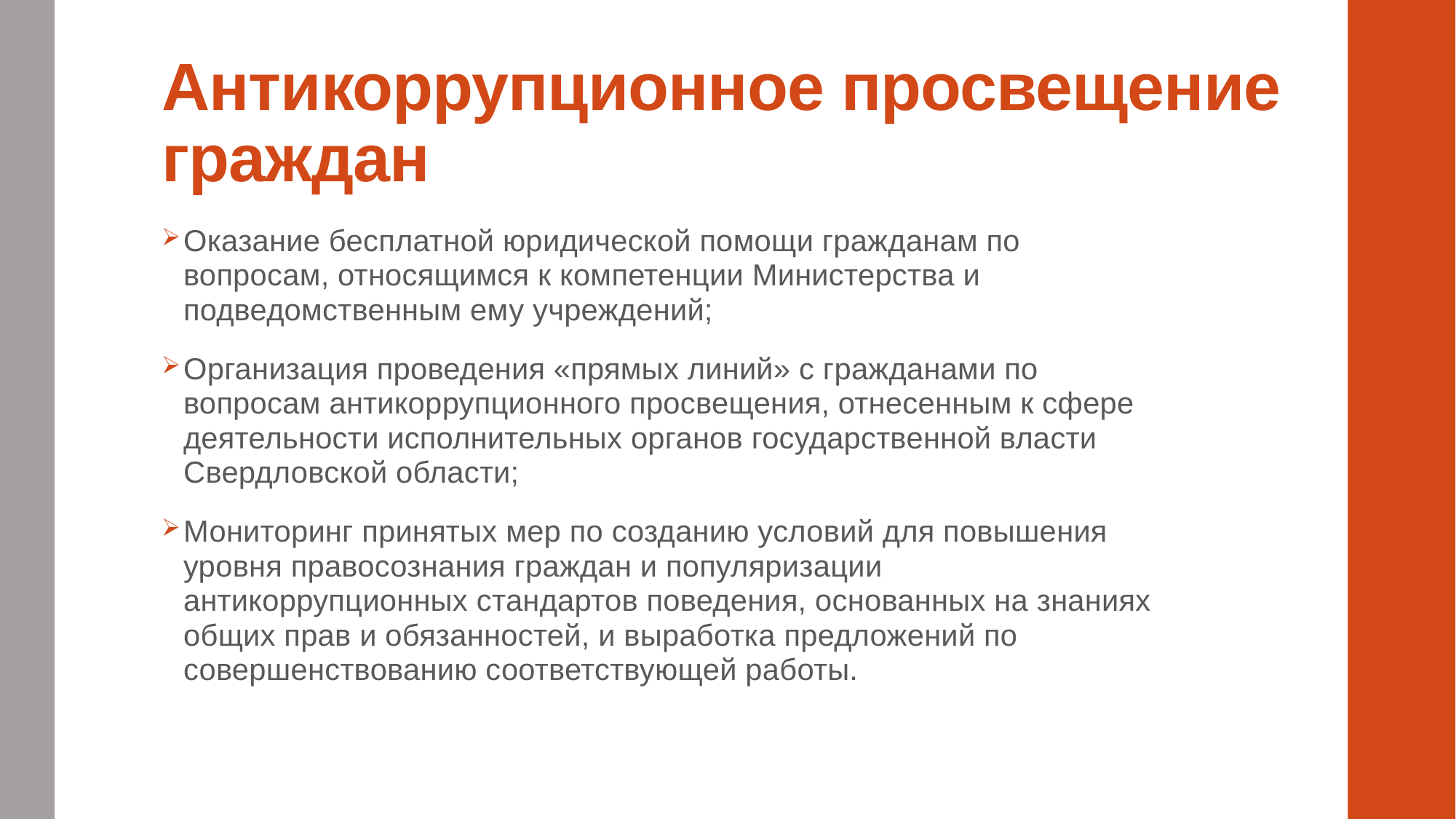

# Антикоррупционное просвещение граждан
Оказание бесплатной юридической помощи гражданам по вопросам, относящимся к компетенции Министерства и подведомственным ему учреждений;
Организация проведения «прямых линий» с гражданами по вопросам антикоррупционного просвещения, отнесенным к сфере деятельности исполнительных органов государственной власти Свердловской области;
Мониторинг принятых мер по созданию условий для повышения уровня правосознания граждан и популяризации антикоррупционных стандартов поведения, основанных на знаниях общих прав и обязанностей, и выработка предложений по совершенствованию соответствующей работы.